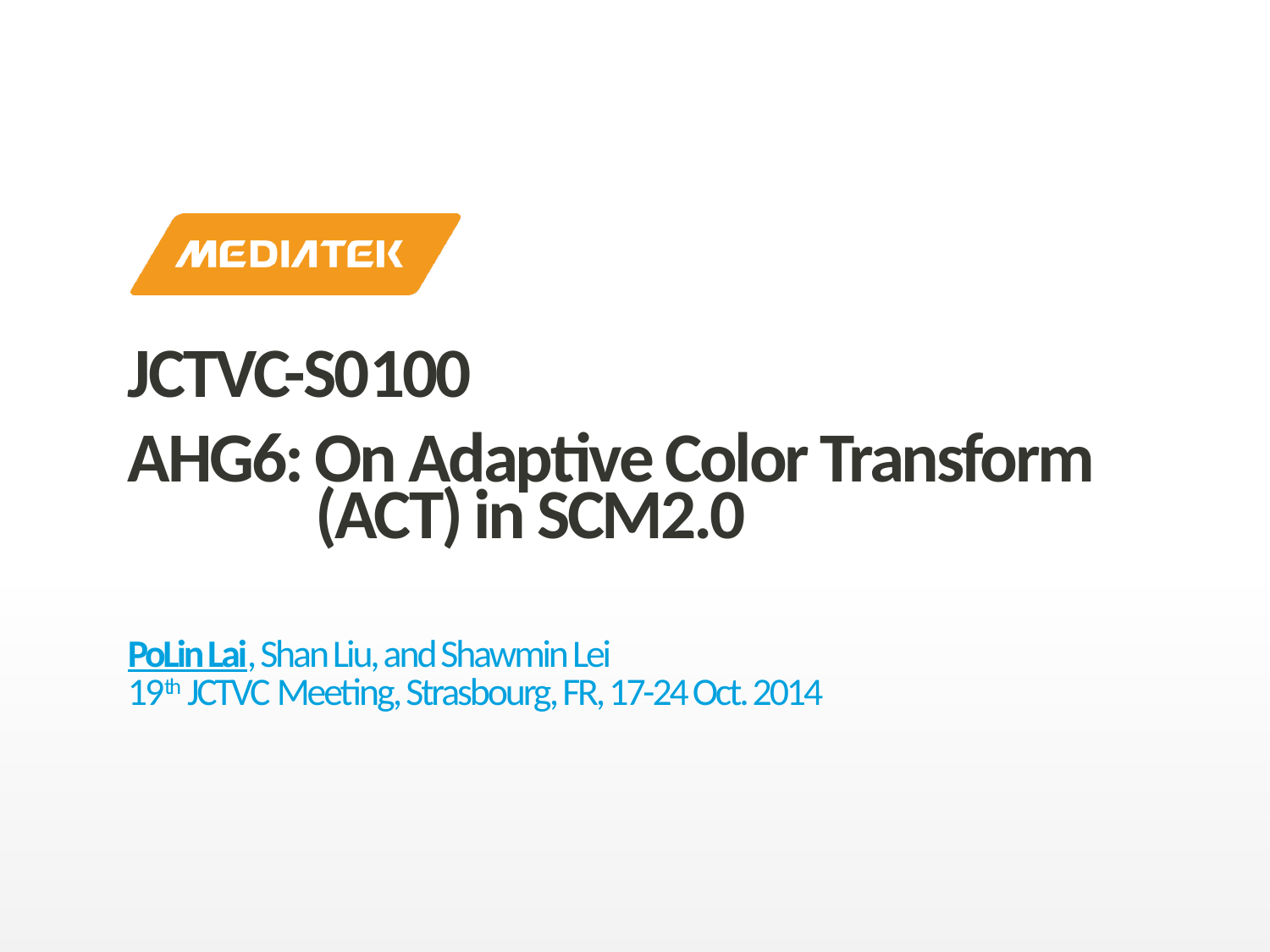

# JCTVC-S0100 AHG6: On Adaptive Color Transform (ACT) in SCM2.0
PoLin Lai, Shan Liu, and Shawmin Lei
19th JCTVC Meeting, Strasbourg, FR, 17-24 Oct. 2014